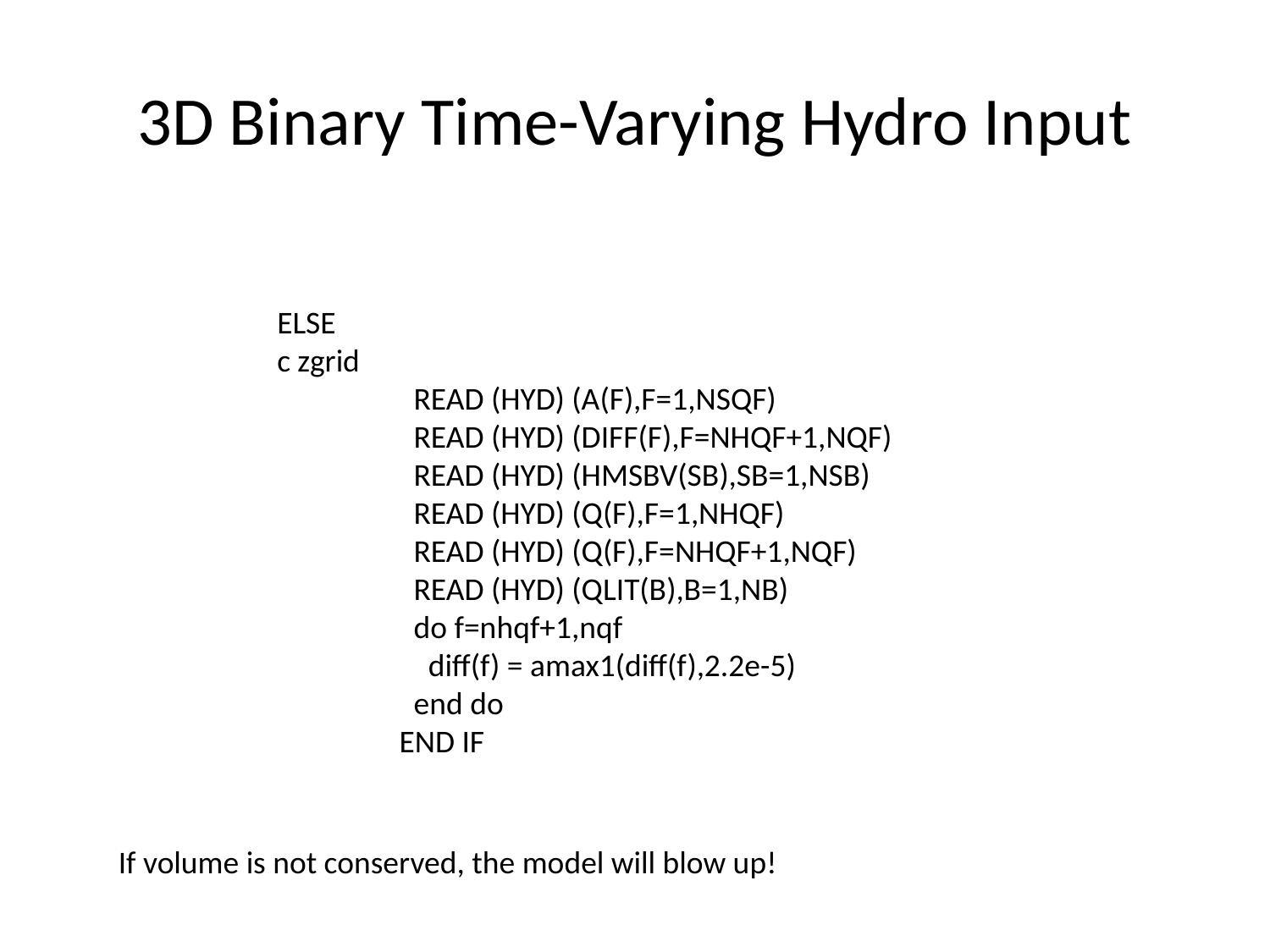

# 3D Binary Time-Varying Hydro Input
ELSE
c zgrid
                   READ (HYD) (A(F),F=1,NSQF)
                   READ (HYD) (DIFF(F),F=NHQF+1,NQF)
                   READ (HYD) (HMSBV(SB),SB=1,NSB)
                   READ (HYD) (Q(F),F=1,NHQF)
                   READ (HYD) (Q(F),F=NHQF+1,NQF)
                   READ (HYD) (QLIT(B),B=1,NB)
                   do f=nhqf+1,nqf
                     diff(f) = amax1(diff(f),2.2e-5)
                   end do
                 END IF
If volume is not conserved, the model will blow up!